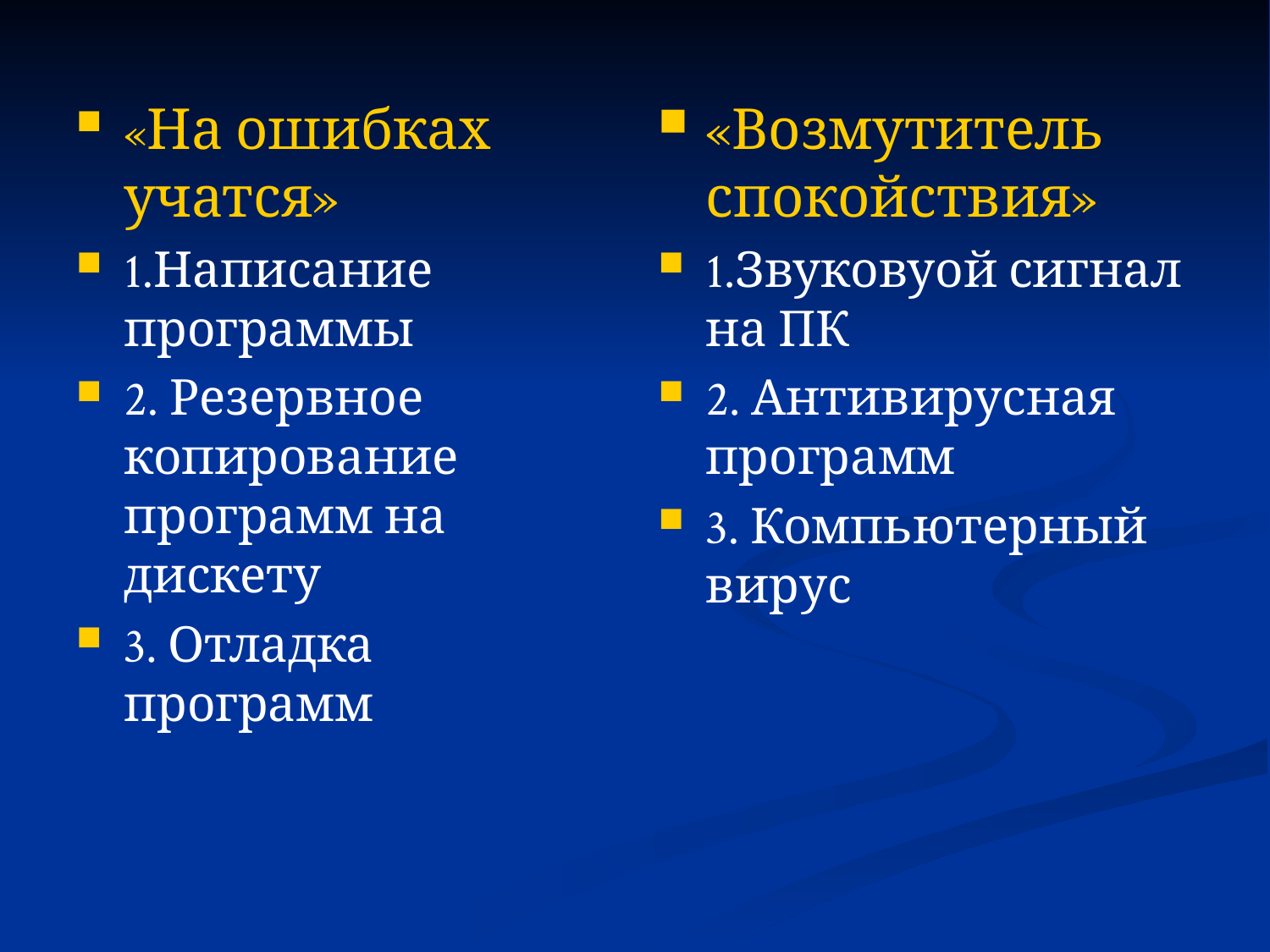

«На ошибках учатся»
1.Написание программы
2. Резервное копирование программ на дискету
3. Отладка программ
«Возмутитель спокойствия»
1.Звуковуой сигнал на ПК
2. Антивирусная программ
3. Компьютерный вирус